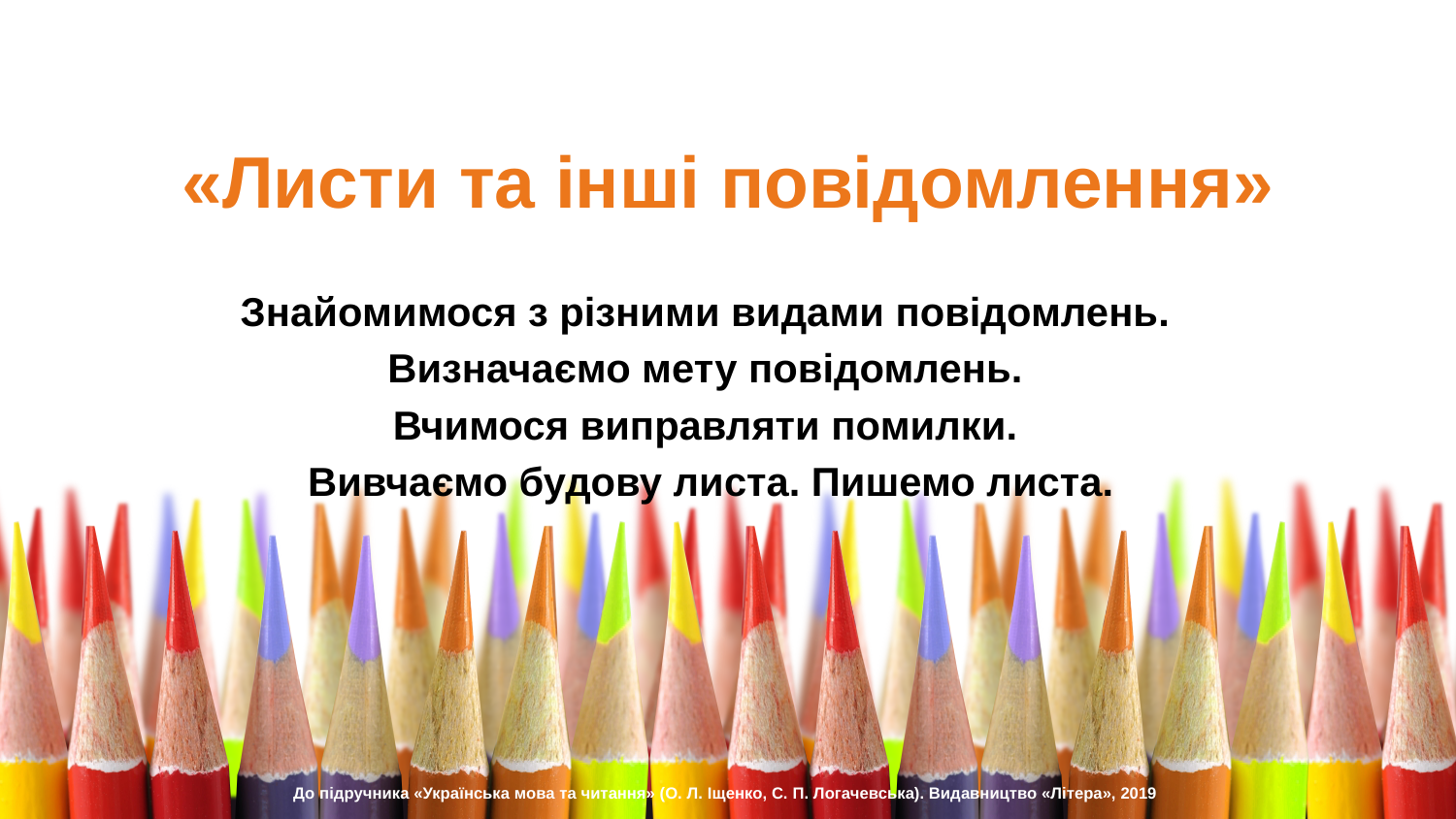

«Листи та інші повідомлення»

Знайомимося з різними видами повідомлень.
Визначаємо мету повідомлень.
Вчимося виправляти помилки.
Вивчаємо будову листа. Пишемо листа.

До підручника «Українська мова та читання» (О. Л. Іщенко, С. П. Логачевська). Видавництво «Літера», 2019